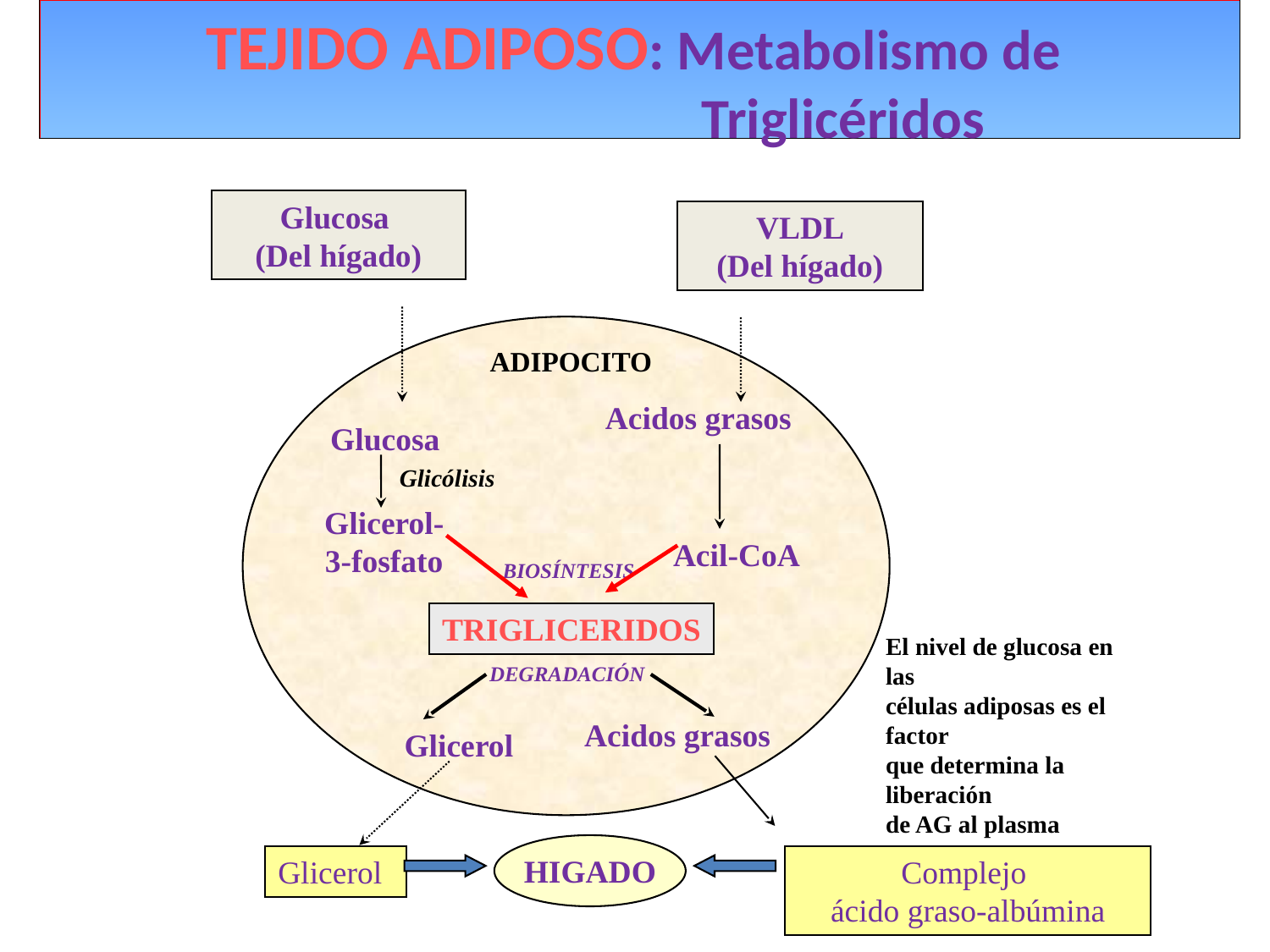

TEJIDO ADIPOSO: Metabolismo de
                                Triglicéridos
Glucosa
(Del hígado)
VLDL
(Del hígado)

                   BIOSÍNTESIS

ADIPOCITO
Acidos grasos
Glucosa

Glicólisis
Glicerol-
3-fosfato
Acil-CoA
TRIGLICERIDOS
El nivel de glucosa en las
células adiposas es el factor
que determina la liberación
de AG al plasma
DEGRADACIÓN

Acidos grasos
Glicerol

HIGADO
Glicerol
Complejo
ácido graso-albúmina